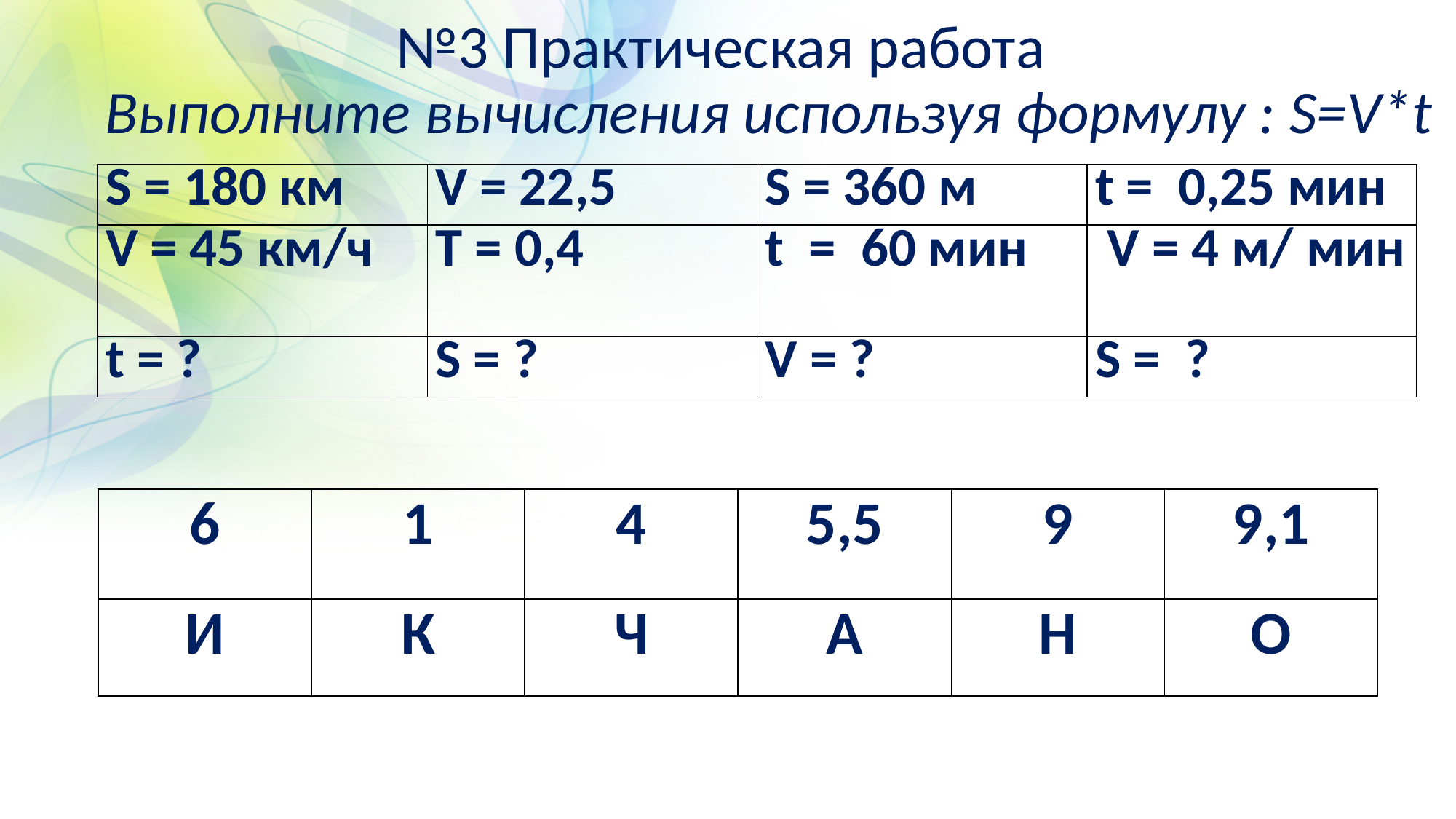

# №3 Практическая работа Выполните вычисления используя формулу : S=V*t
| S = 180 км | V = 22,5 | S = 360 м | t = 0,25 мин |
| --- | --- | --- | --- |
| V = 45 км/ч | T = 0,4 | t = 60 мин | V = 4 м/ мин |
| t = ? | S = ? | V = ? | S = ? |

| 6 | 1 | 4 | 5,5 | 9 | 9,1 |
| --- | --- | --- | --- | --- | --- |
| И | К | Ч | А | Н | О |